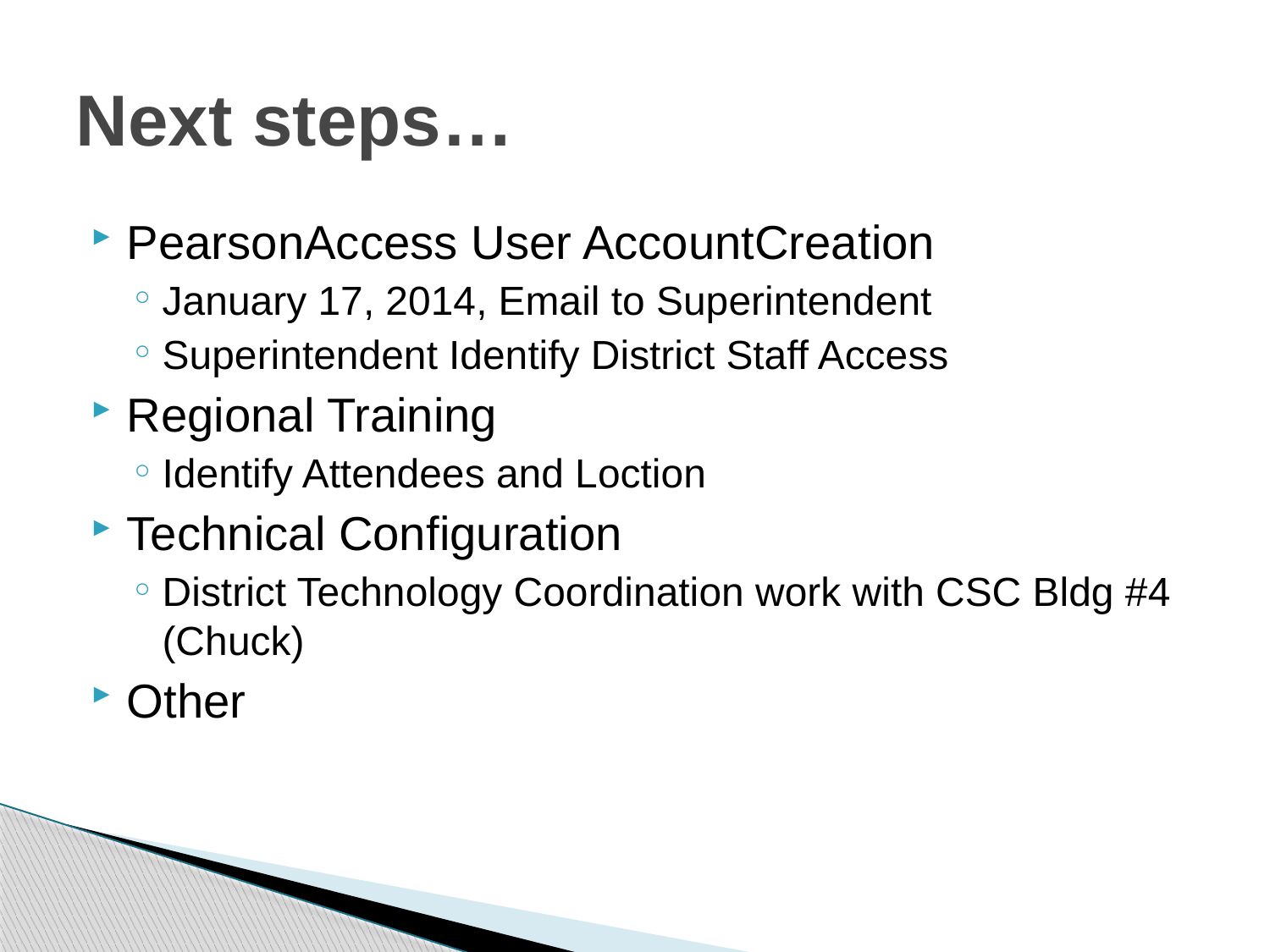

# Next steps…
PearsonAccess User AccountCreation
January 17, 2014, Email to Superintendent
Superintendent Identify District Staff Access
Regional Training
Identify Attendees and Loction
Technical Configuration
District Technology Coordination work with CSC Bldg #4 (Chuck)
Other